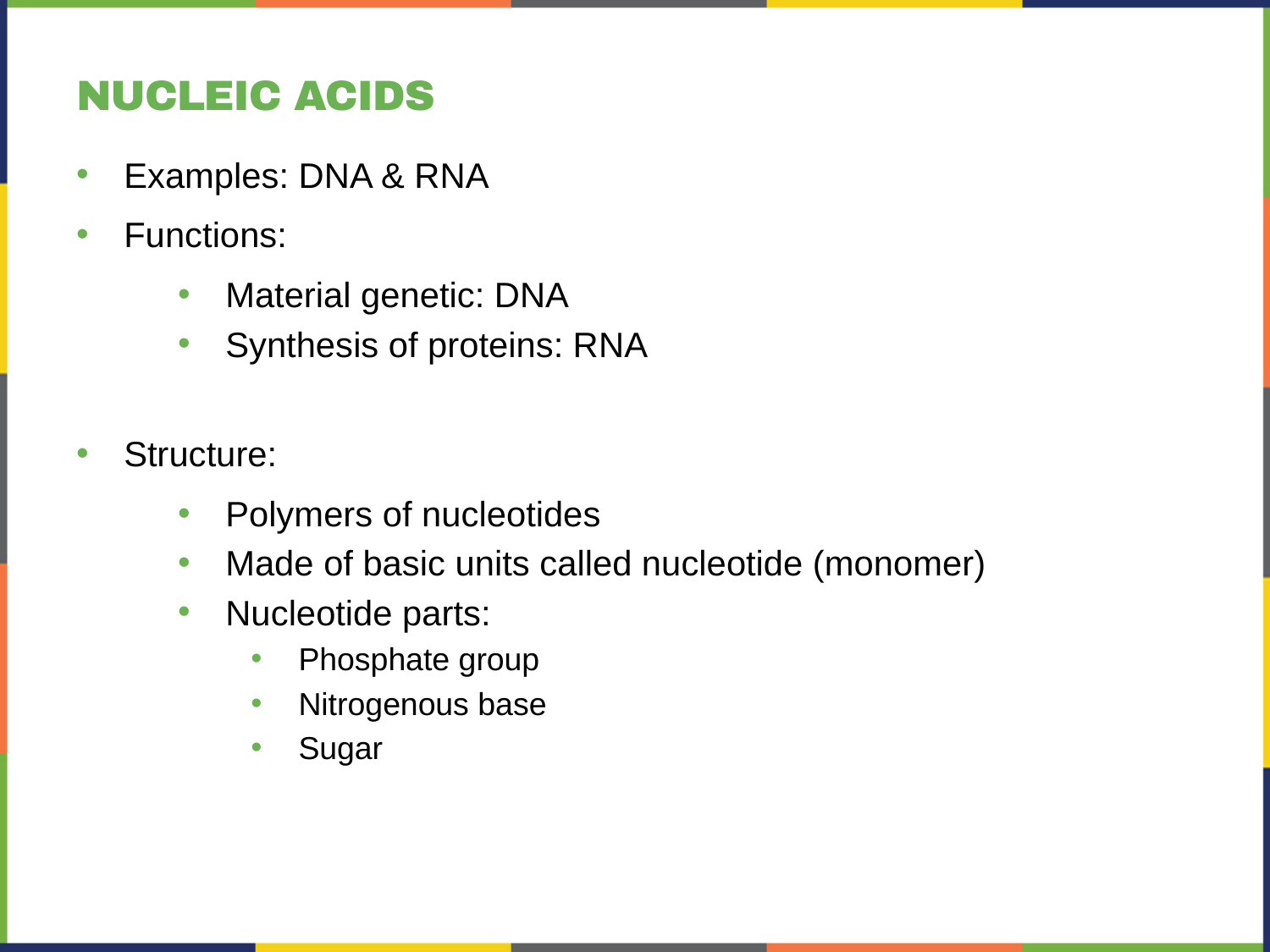

# Nucleic acids
Examples: DNA & RNA
Functions:
Material genetic: DNA
Synthesis of proteins: RNA

Structure:
Polymers of nucleotides
Made of basic units called nucleotide (monomer)
Nucleotide parts:
Phosphate group
Nitrogenous base
Sugar